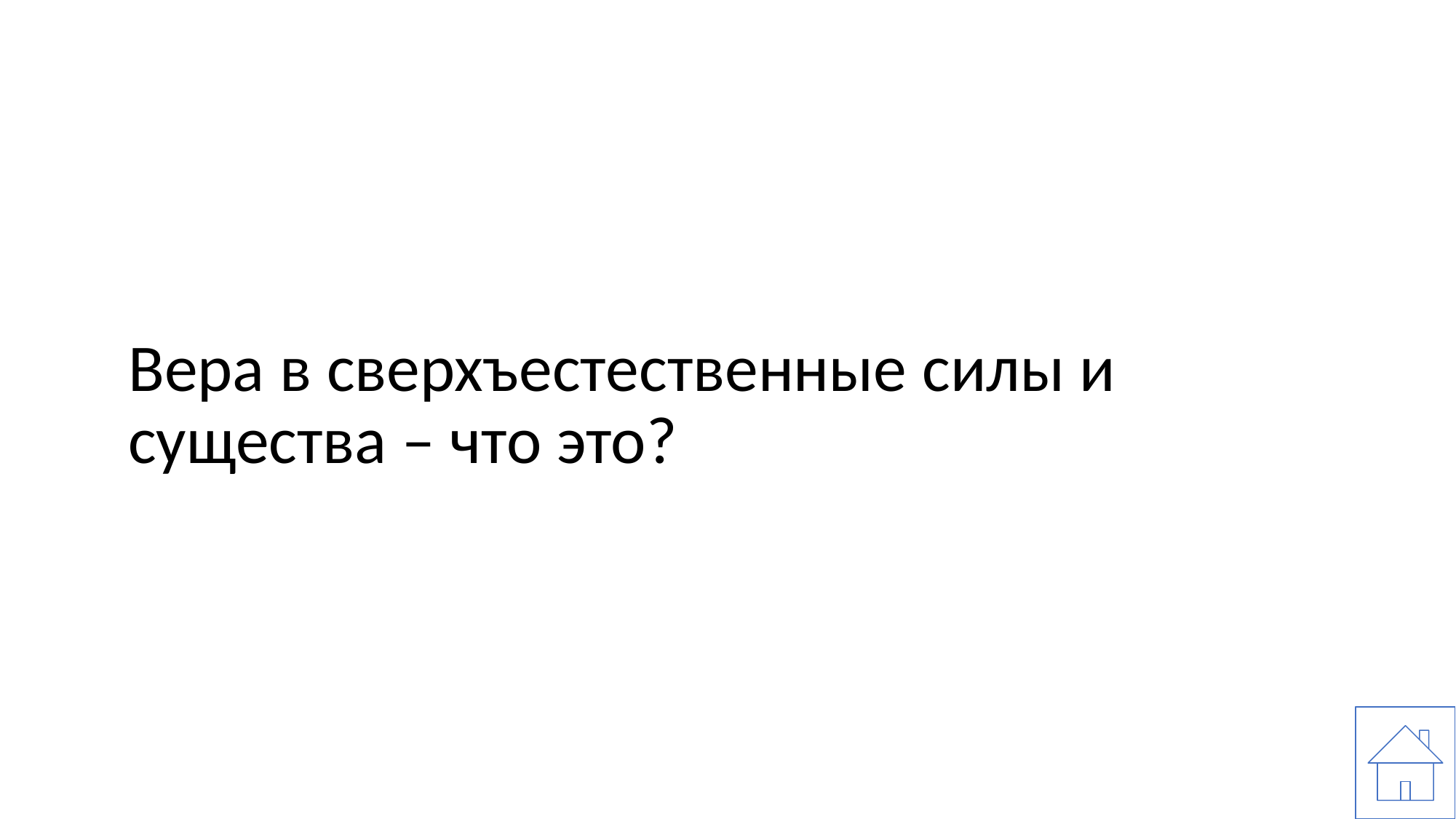

# Вера в сверхъестественные силы и существа – что это?